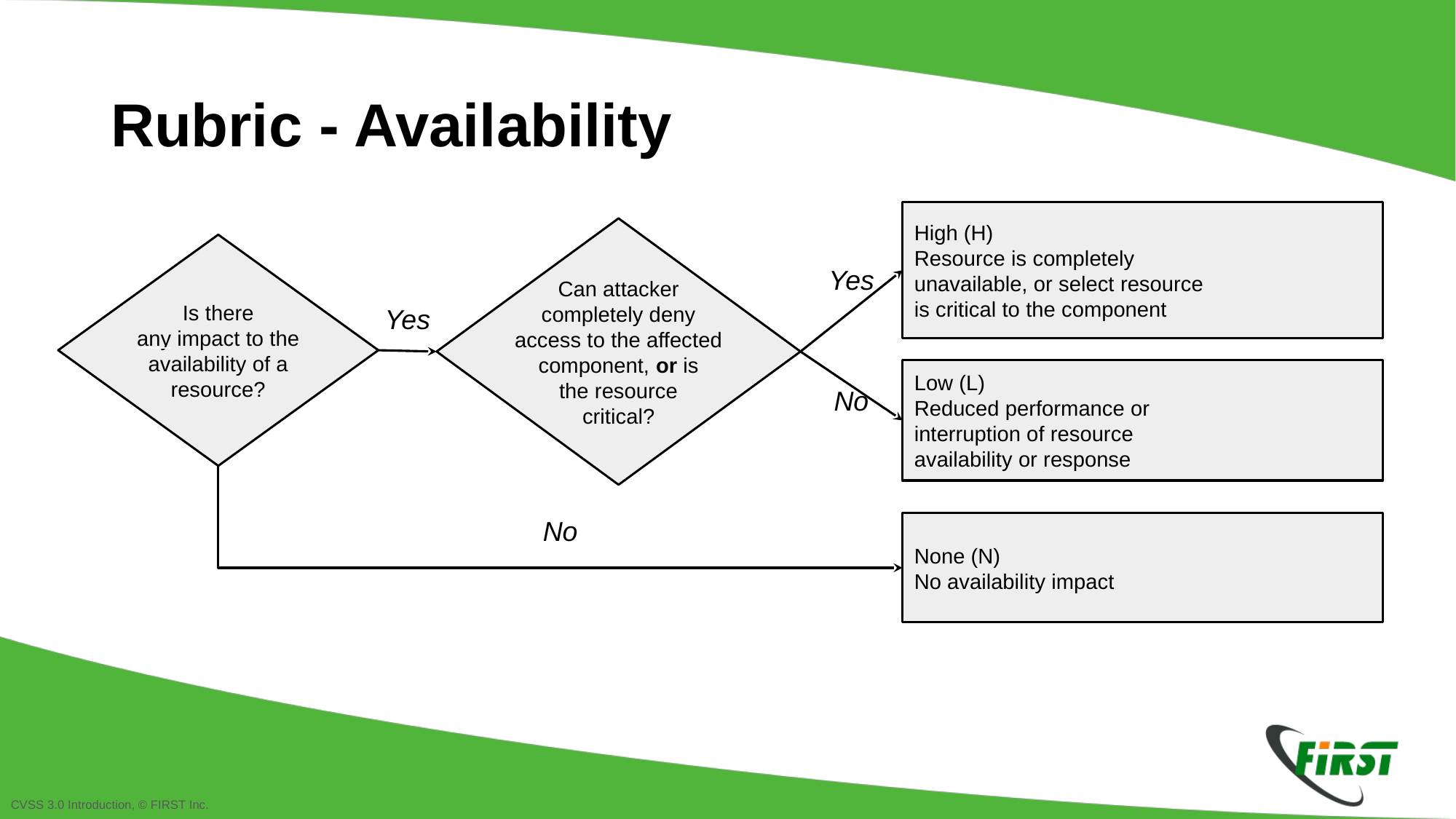

Rubric - Availability

High (H)
Resource is completely
unavailable, or select resource
is critical to the component
Can attacker
completely deny
access to the affected
component, or is
the resource
critical?
Is there
any impact to the
availability of a
resource?
Low (L)
Reduced performance or
interruption of resource
availability or response
None (N)
No availability impact